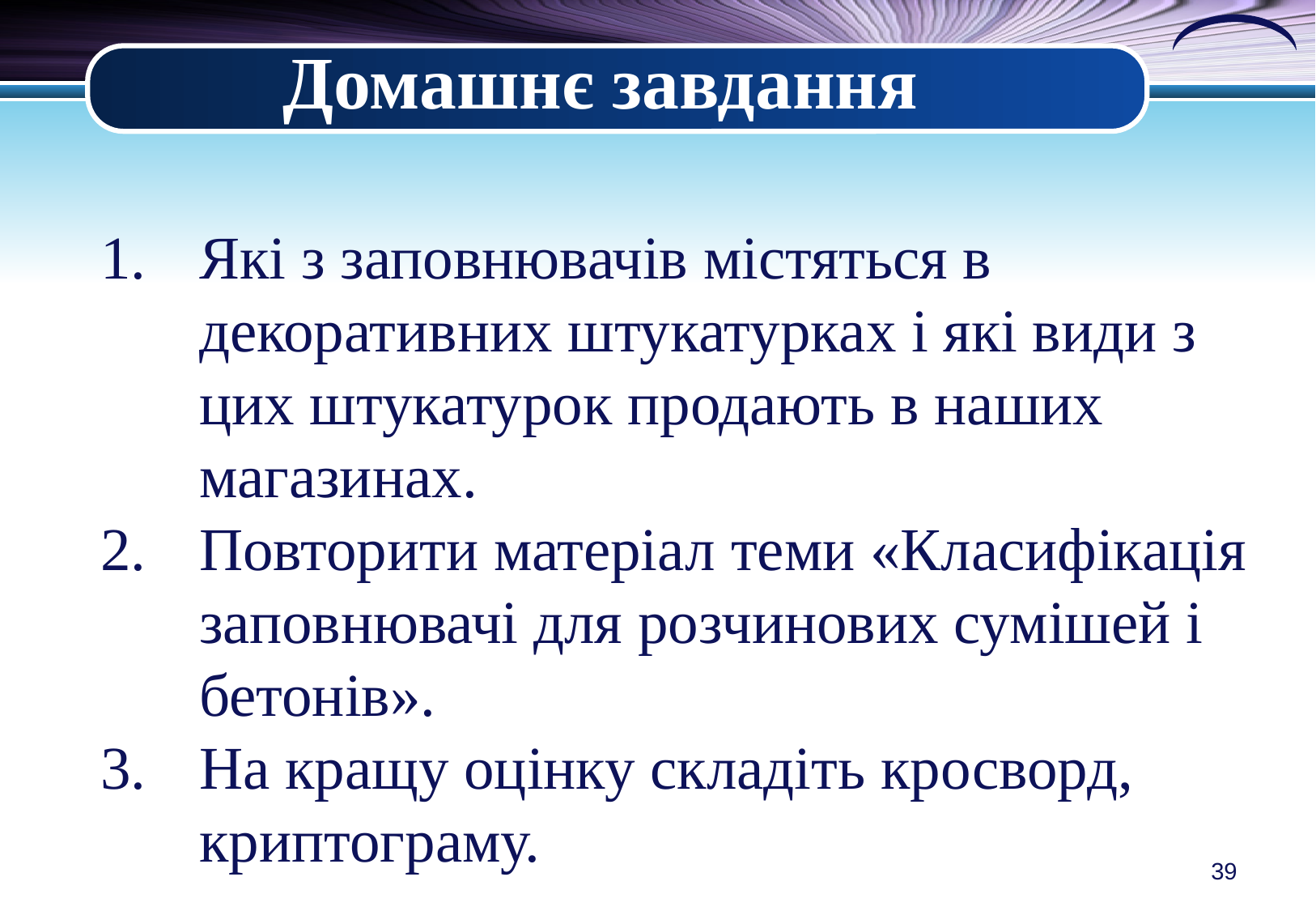

Домашнє завдання
Які з заповнювачів містяться в декоративних штукатурках і які види з цих штукатурок продають в наших магазинах.
Повторити матеріал теми «Класифікація заповнювачі для розчинових сумішей і бетонів».
На кращу оцінку складіть кросворд, криптограму.
39